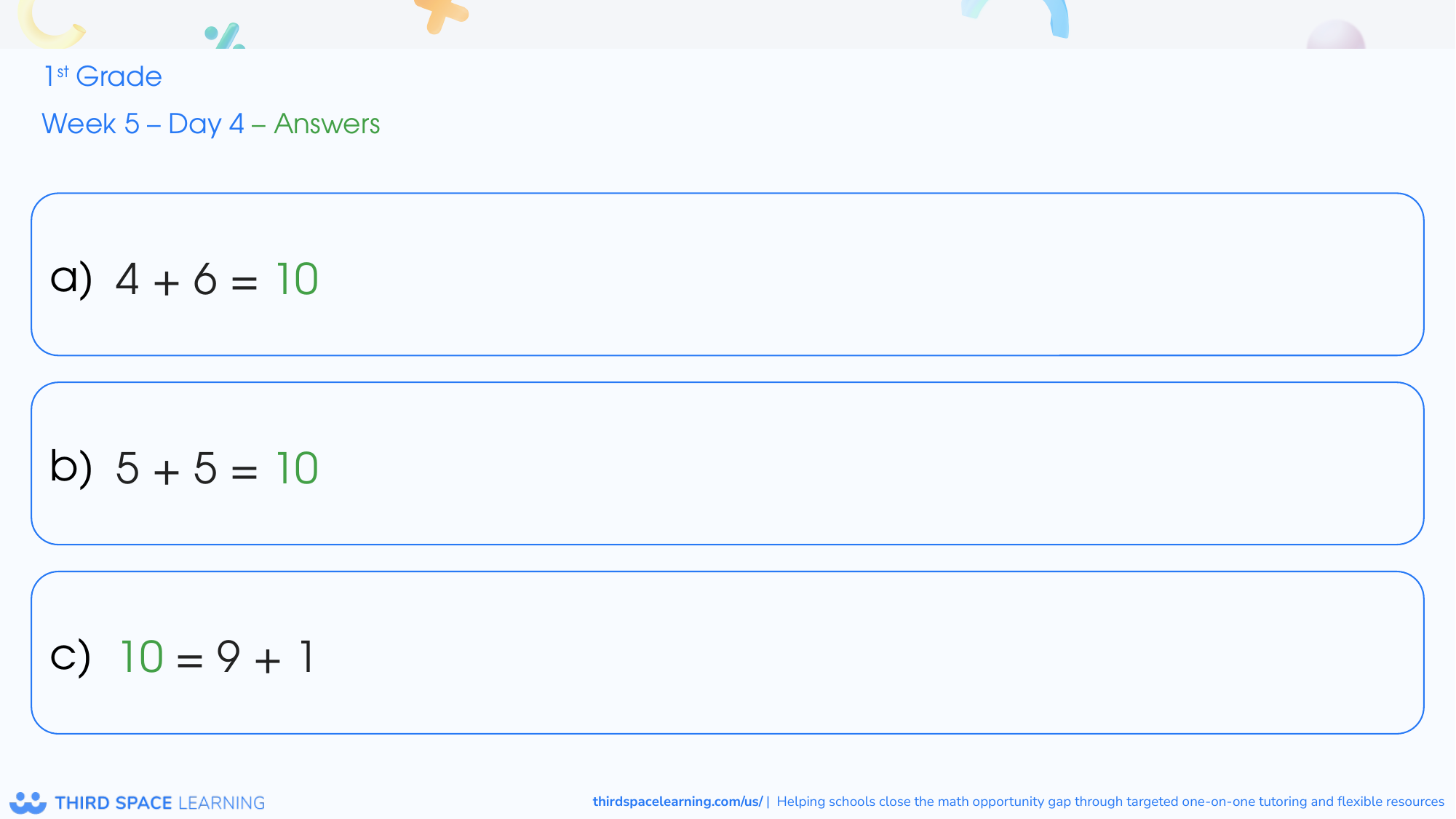

1st Grade
Week 5 – Day 4 – Answers
4 + 6 = 10
5 + 5 = 10
10 = 9 + 1